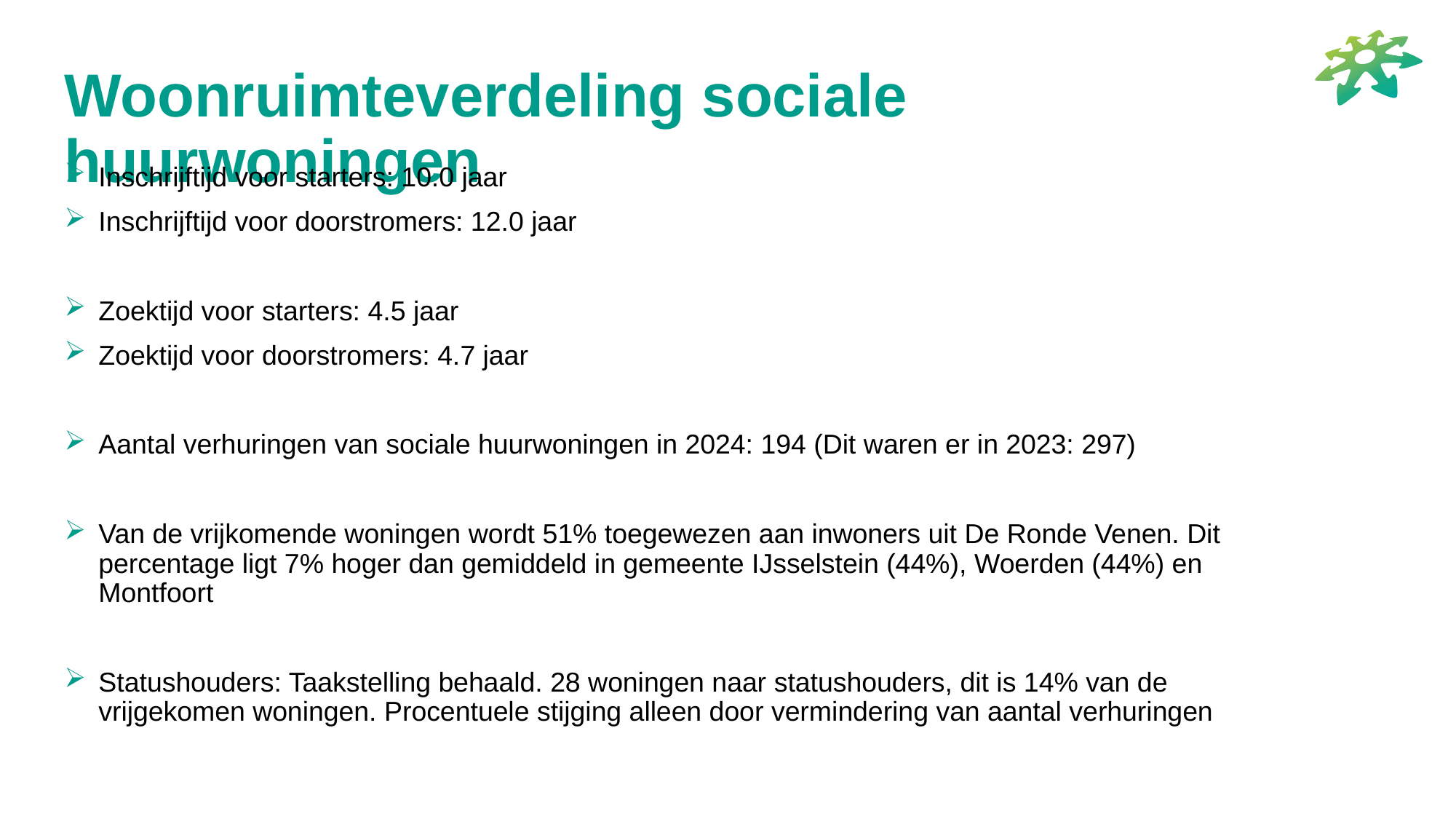

# Woonruimteverdeling sociale huurwoningen
Inschrijftijd voor starters: 10.0 jaar
Inschrijftijd voor doorstromers: 12.0 jaar

Zoektijd voor starters: 4.5 jaar
Zoektijd voor doorstromers: 4.7 jaar

Aantal verhuringen van sociale huurwoningen in 2024: 194 (Dit waren er in 2023: 297)

Van de vrijkomende woningen wordt 51% toegewezen aan inwoners uit De Ronde Venen. Dit percentage ligt 7% hoger dan gemiddeld in gemeente IJsselstein (44%), Woerden (44%) en Montfoort

Statushouders: Taakstelling behaald. 28 woningen naar statushouders, dit is 14% van de vrijgekomen woningen. Procentuele stijging alleen door vermindering van aantal verhuringen